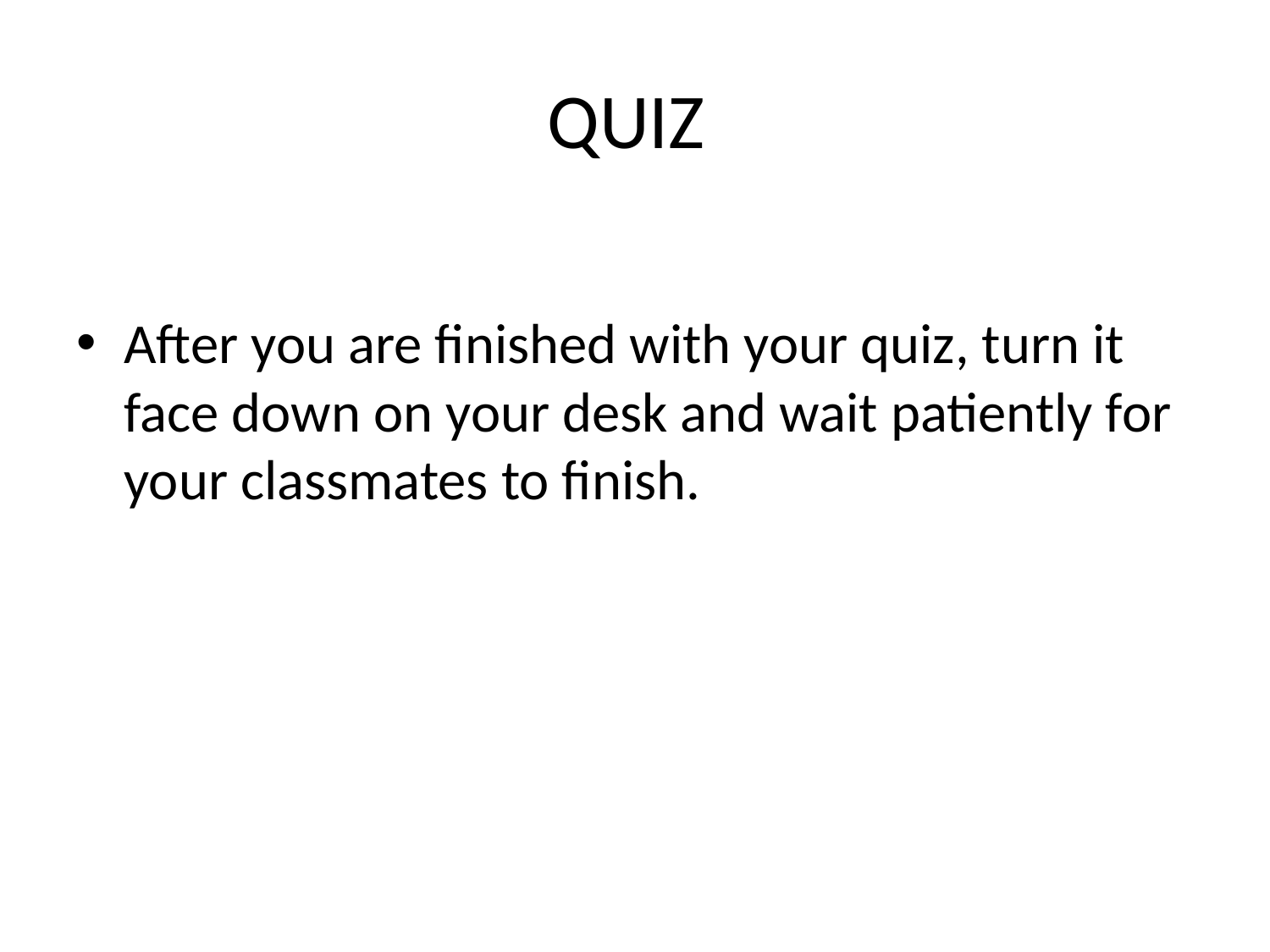

# QUIZ

After you are finished with your quiz, turn it face down on your desk and wait patiently for your classmates to finish.